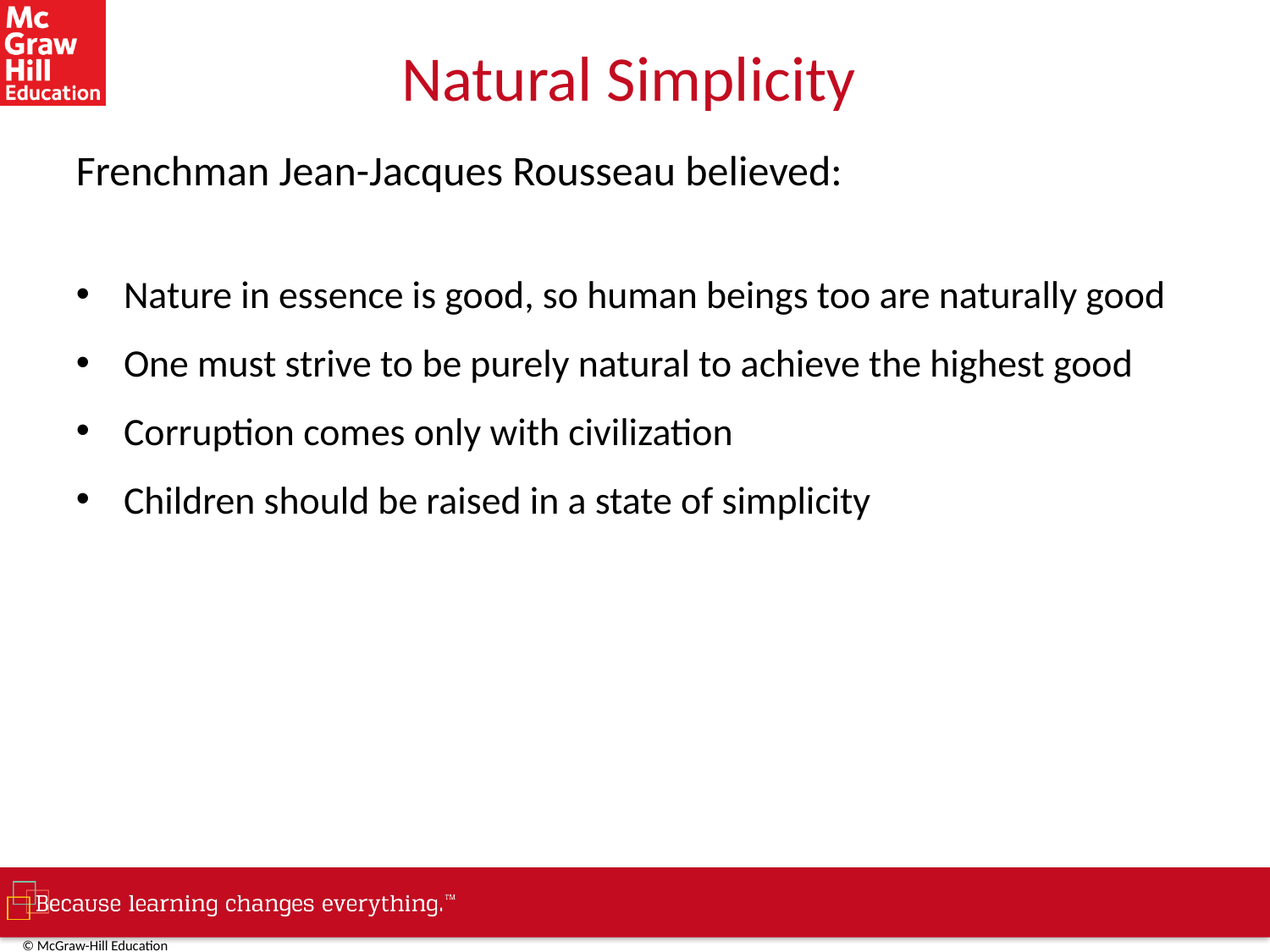

# Natural Simplicity
Frenchman Jean-Jacques Rousseau believed:

Nature in essence is good, so human beings too are naturally good
One must strive to be purely natural to achieve the highest good
Corruption comes only with civilization
Children should be raised in a state of simplicity